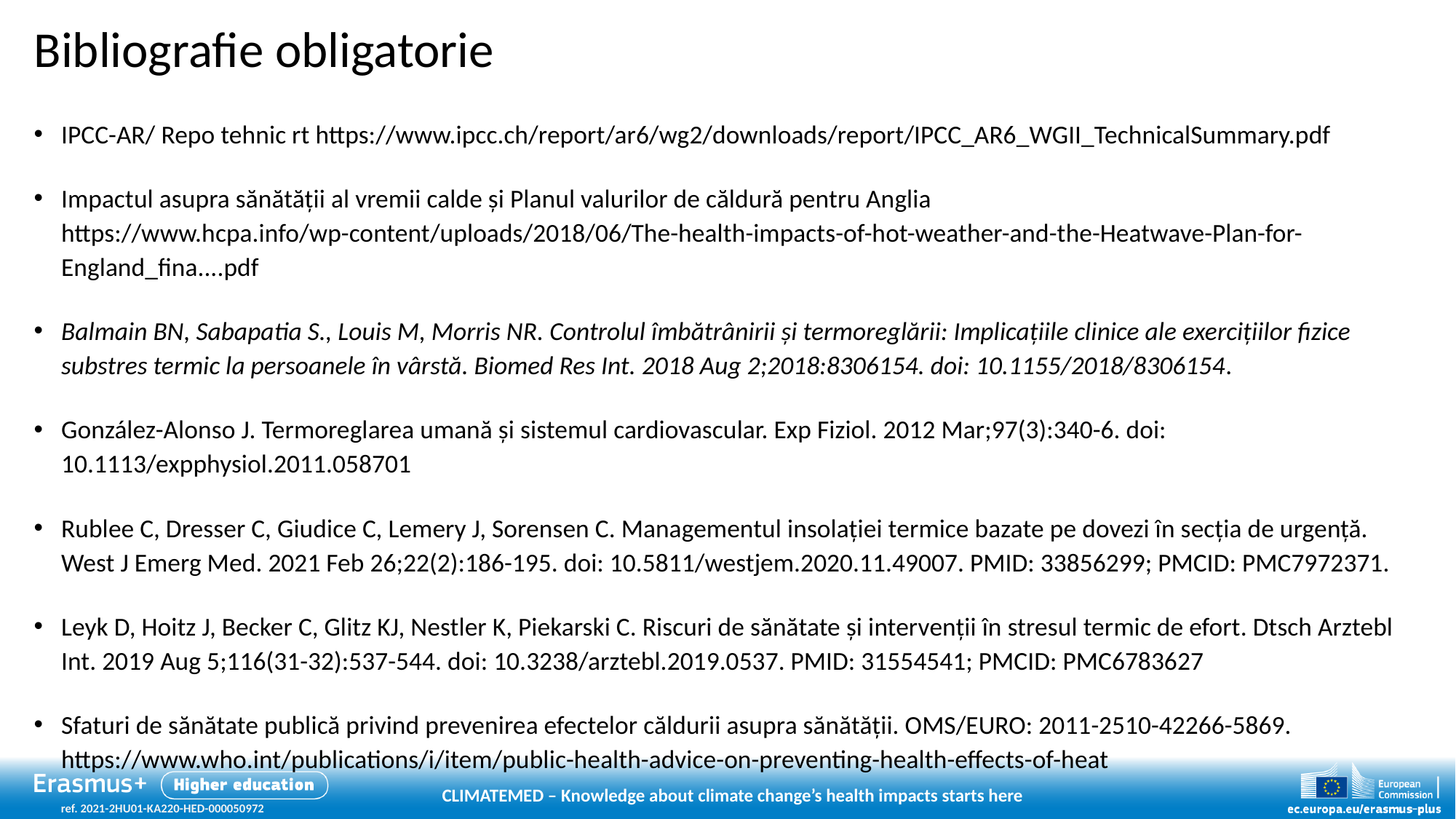

# Bibliografie obligatorie
IPCC-AR/ Repo tehnic rt https://www.ipcc.ch/report/ar6/wg2/downloads/report/IPCC_AR6_WGII_TechnicalSummary.pdf
Impactul asupra sănătății al vremii calde și Planul valurilor de căldură pentru Anglia https://www.hcpa.info/wp-content/uploads/2018/06/The-health-impacts-of-hot-weather-and-the-Heatwave-Plan-for-England_fina....pdf
Balmain BN, Sabapatia S., Louis M, Morris NR. Controlul îmbătrânirii și termoreglării: Implicațiile clinice ale exercițiilor fizice substres termic la persoanele în vârstă. Biomed Res Int. 2018 Aug 2;2018:8306154. doi: 10.1155/2018/8306154.
González-Alonso J. Termoreglarea umană și sistemul cardiovascular. Exp Fiziol. 2012 Mar;97(3):340-6. doi: 10.1113/expphysiol.2011.058701
Rublee C, Dresser C, Giudice C, Lemery J, Sorensen C. Managementul insolației termice bazate pe dovezi în secția de urgență. West J Emerg Med. 2021 Feb 26;22(2):186-195. doi: 10.5811/westjem.2020.11.49007. PMID: 33856299; PMCID: PMC7972371.
Leyk D, Hoitz J, Becker C, Glitz KJ, Nestler K, Piekarski C. Riscuri de sănătate și intervenții în stresul termic de efort. Dtsch Arztebl Int. 2019 Aug 5;116(31-32):537-544. doi: 10.3238/arztebl.2019.0537. PMID: 31554541; PMCID: PMC6783627
Sfaturi de sănătate publică privind prevenirea efectelor căldurii asupra sănătății. OMS/EURO: 2011-2510-42266-5869. https://www.who.int/publications/i/item/public-health-advice-on-preventing-health-effects-of-heat